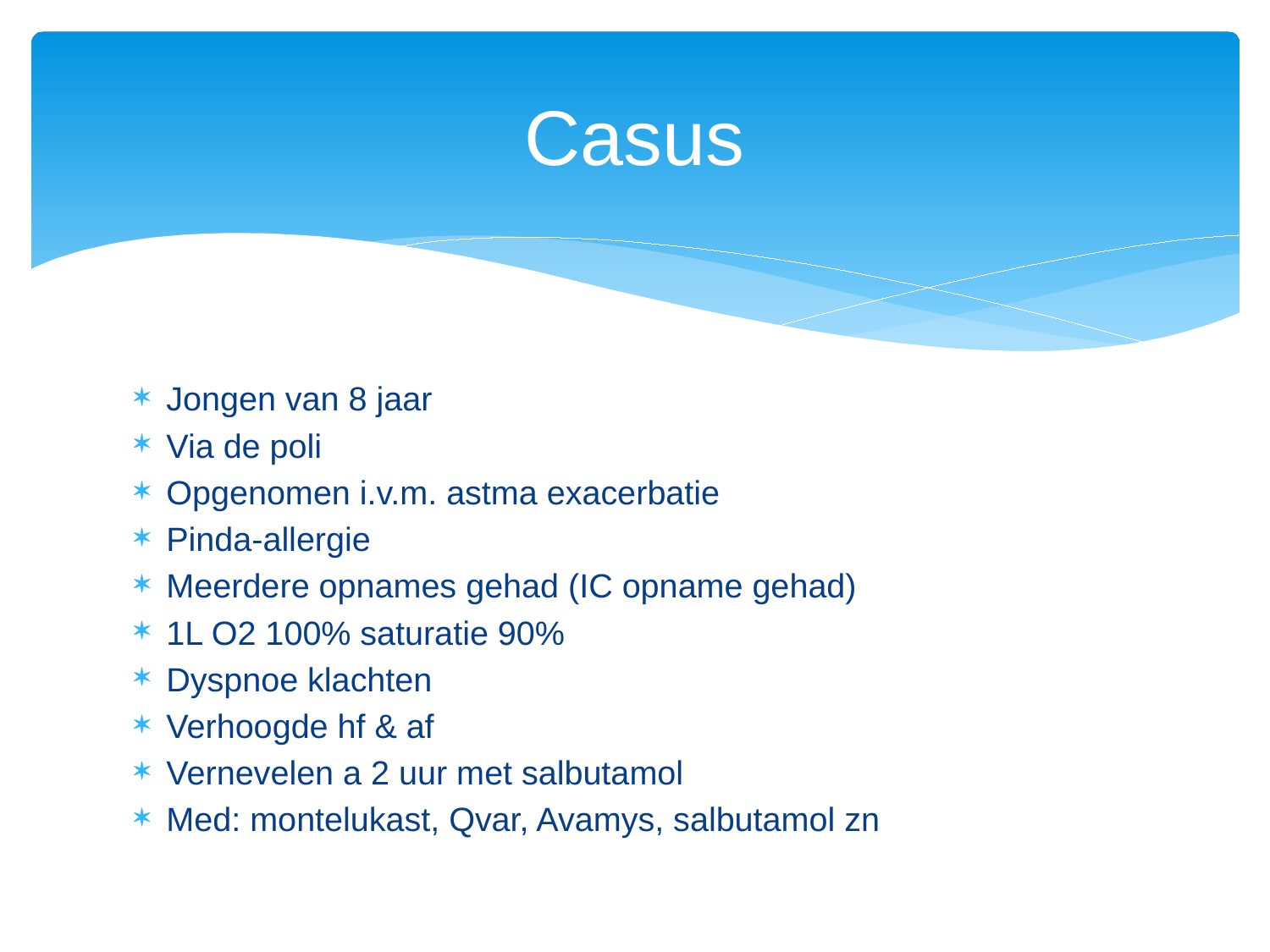

# Casus
Jongen van 8 jaar
Via de poli
Opgenomen i.v.m. astma exacerbatie
Pinda-allergie
Meerdere opnames gehad (IC opname gehad)
1L O2 100% saturatie 90%
Dyspnoe klachten
Verhoogde hf & af
Vernevelen a 2 uur met salbutamol
Med: montelukast, Qvar, Avamys, salbutamol zn